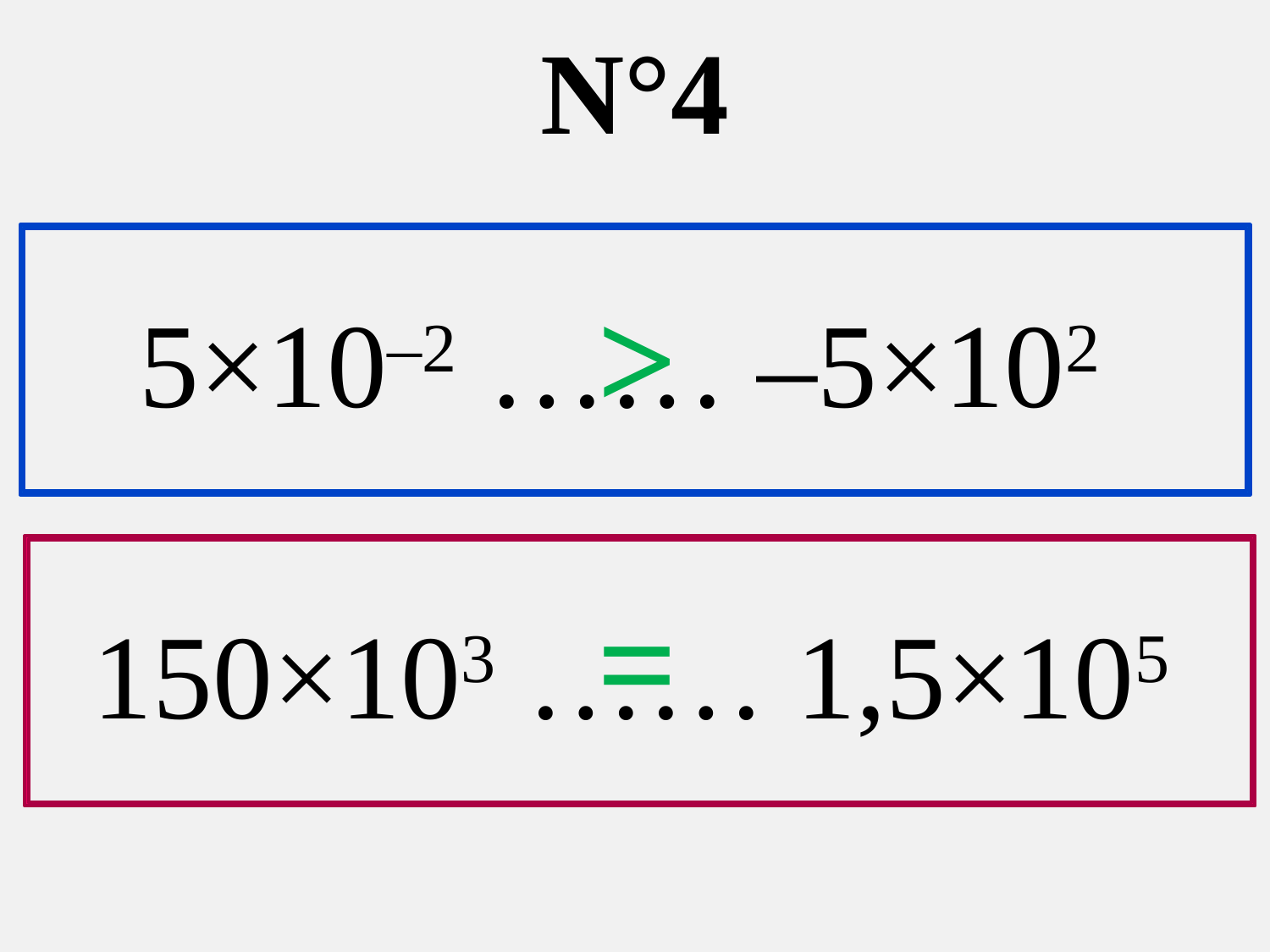

N°4

5×10–2 …… –5×102
>
150×103 …… 1,5×105
=